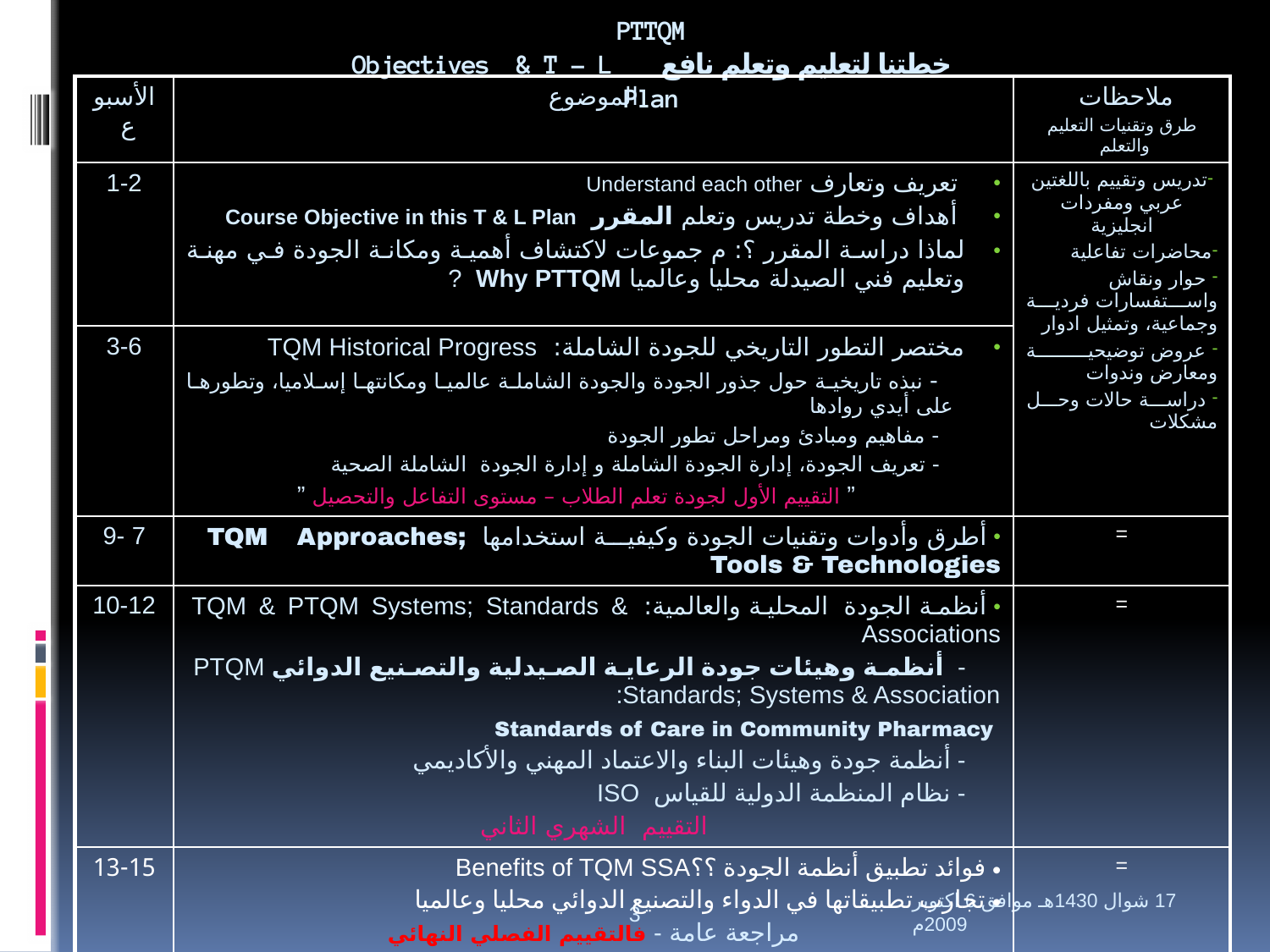

# PTTQM خطتنا لتعليم وتعلم نافع      Objectives  & T – L Plan
| الأسبوع | الموضوع | ملاحظات طرق وتقنيات التعليم والتعلم |
| --- | --- | --- |
| 1-2 | تعريف وتعارف Understand each other أهداف وخطة تدريس وتعلم المقرر Course Objective in this T & L Plan لماذا دراسة المقرر ؟: م جموعات لاكتشاف أهمية ومكانة الجودة في مهنة وتعليم فني الصيدلة محليا وعالميا Why PTTQM ? | تدريس وتقييم باللغتين عربي ومفردات انجليزية محاضرات تفاعلية حوار ونقاش واستفسارات فردية وجماعية، وتمثيل ادوار عروض توضيحية ومعارض وندوات دراسة حالات وحل مشكلات |
| 3-6 | مختصر التطور التاريخي للجودة الشاملة: TQM Historical Progress - نبذه تاريخية حول جذور الجودة والجودة الشاملة عالميا ومكانتها إسلاميا، وتطورها على أيدي روادها - مفاهيم ومبادئ ومراحل تطور الجودة - تعريف الجودة، إدارة الجودة الشاملة و إدارة الجودة الشاملة الصحية ” التقييم الأول لجودة تعلم الطلاب – مستوى التفاعل والتحصيل ” |  |
| 7 -9 | أطرق وأدوات وتقنيات الجودة وكيفية استخدامها TQM Approaches; Tools & Technologies | = |
| 10-12 | أنظمة الجودة المحلية والعالمية: TQM & PTQM Systems; Standards & Associations - أنظمة وهيئات جودة الرعاية الصيدلية والتصنيع الدوائي PTQM Standards; Systems & Association: Standards of Care in Community Pharmacy - أنظمة جودة وهيئات البناء والاعتماد المهني والأكاديمي - نظام المنظمة الدولية للقياس ISO التقييم الشهري الثاني | = |
| 13-15 | فوائد تطبيق أنظمة الجودة ؟؟Benefits of TQM SSA تجارب تطبيقاتها في الدواء والتصنيع الدوائي محليا وعالميا مراجعة عامة - فالتقييم الفصلي النهائي | = |
3
17 شوال 1430هـ موافق 6 اكتوبر 2009م